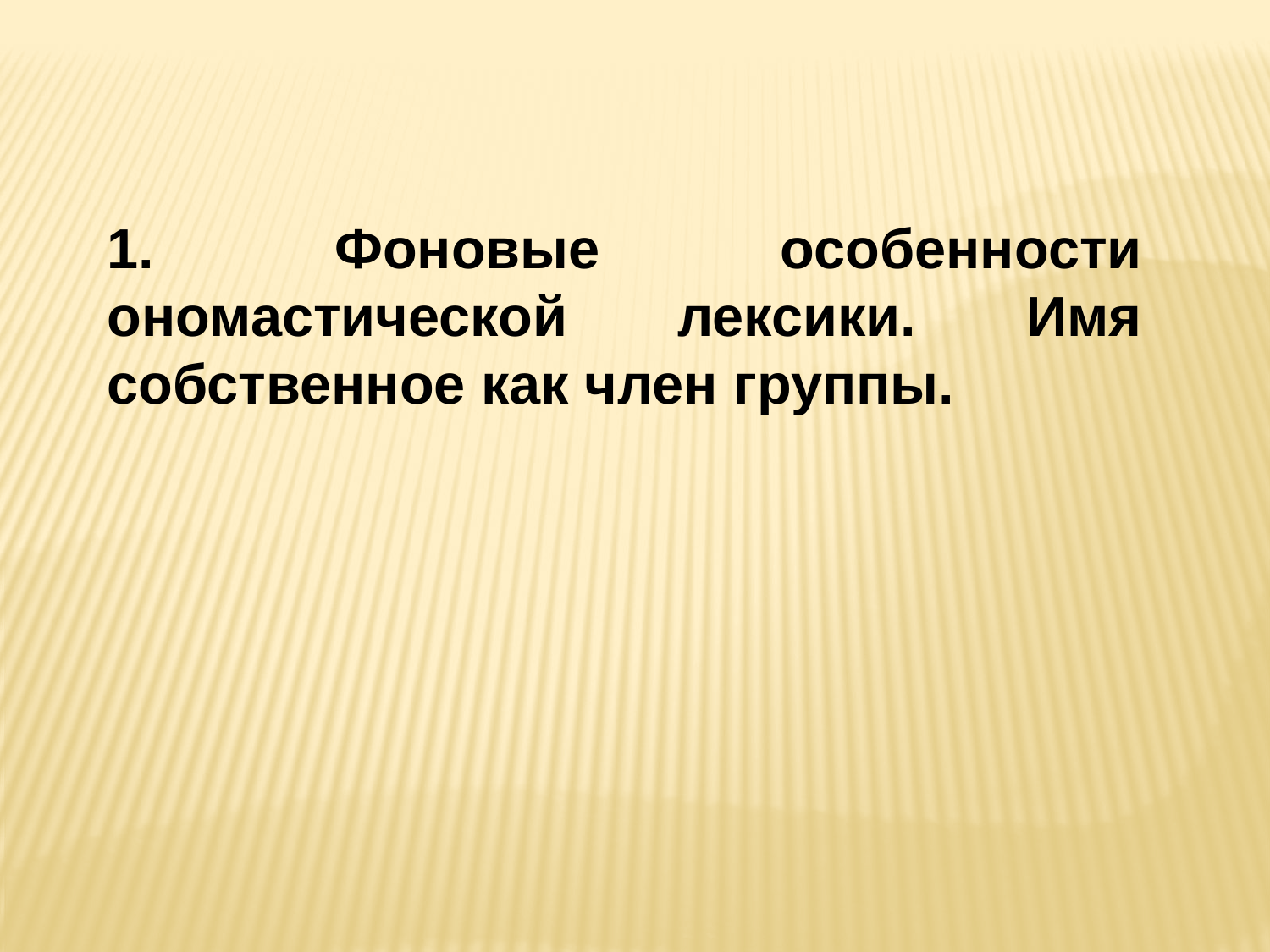

1. Фоновые особенности ономастической лексики. Имя собственное как член группы.